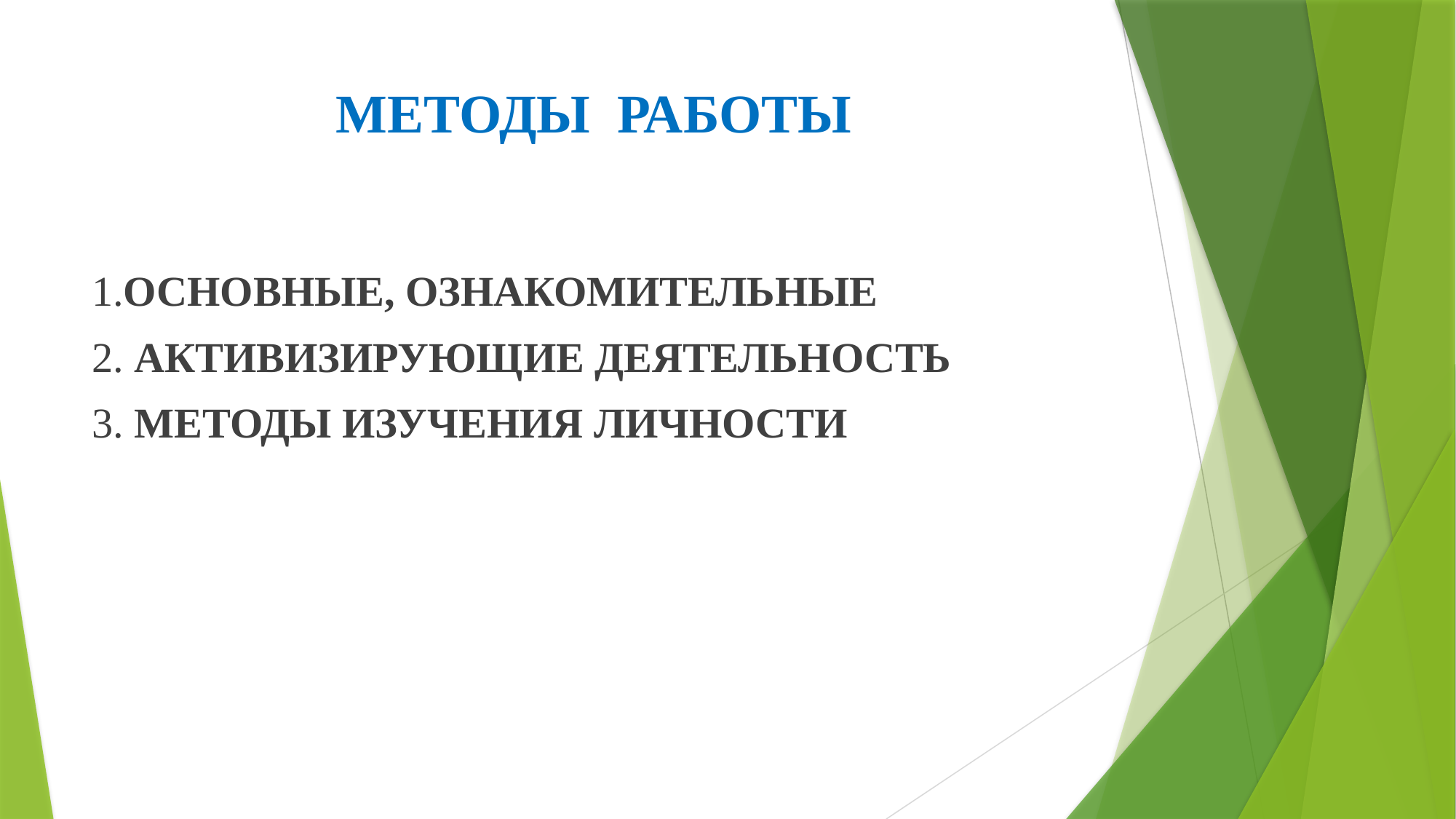

# МЕТОДЫ  РАБОТЫ
1.ОСНОВНЫЕ, ОЗНАКОМИТЕЛЬНЫЕ
2. АКТИВИЗИРУЮЩИЕ ДЕЯТЕЛЬНОСТЬ
3. МЕТОДЫ ИЗУЧЕНИЯ ЛИЧНОСТИ